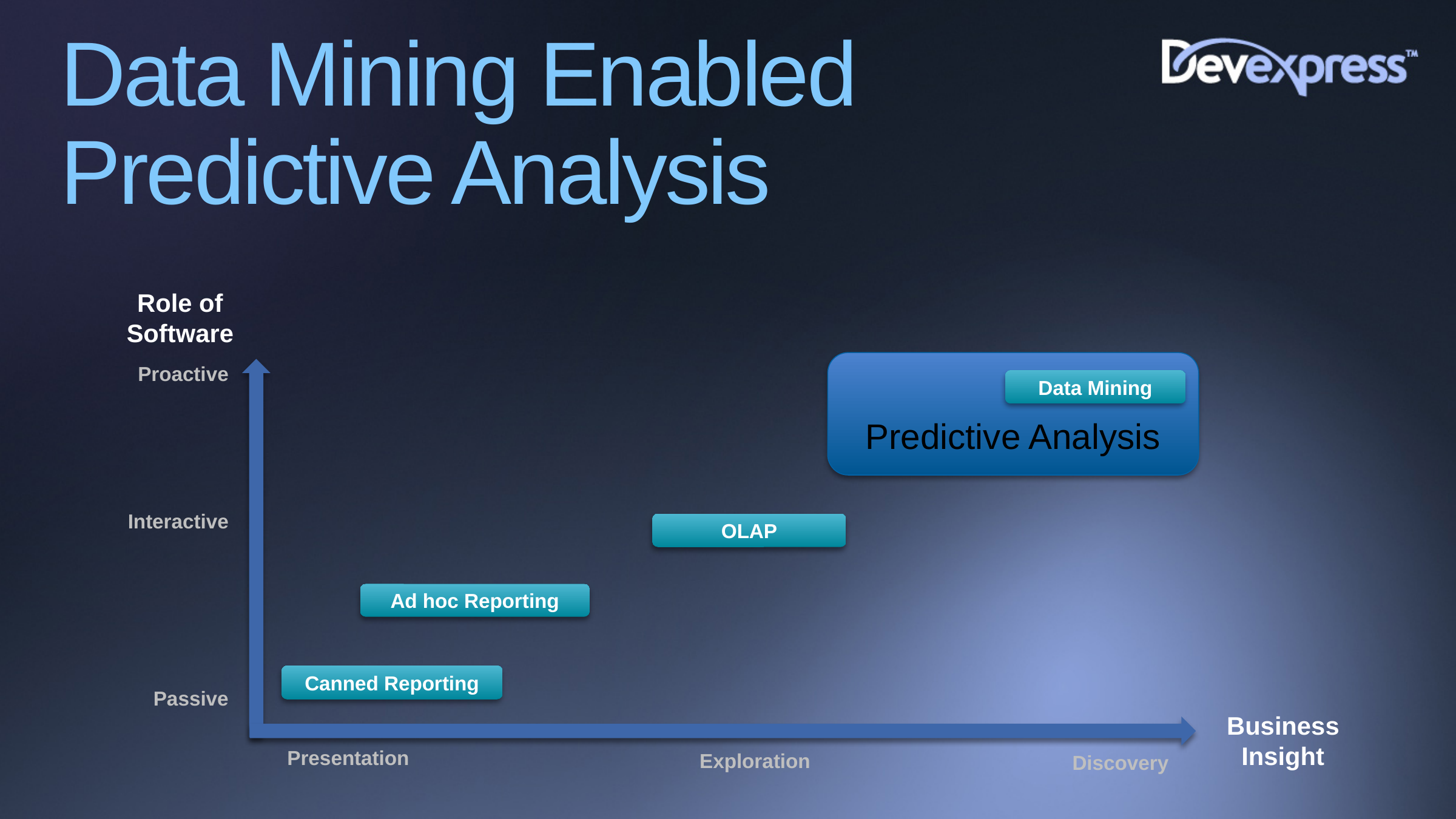

# Data Mining Enabled Predictive Analysis
Role of Software
Predictive Analysis
Proactive

Data Mining
Interactive
OLAP
Ad hoc Reporting
Canned Reporting
Passive
Business Insight
Presentation
Exploration
Discovery